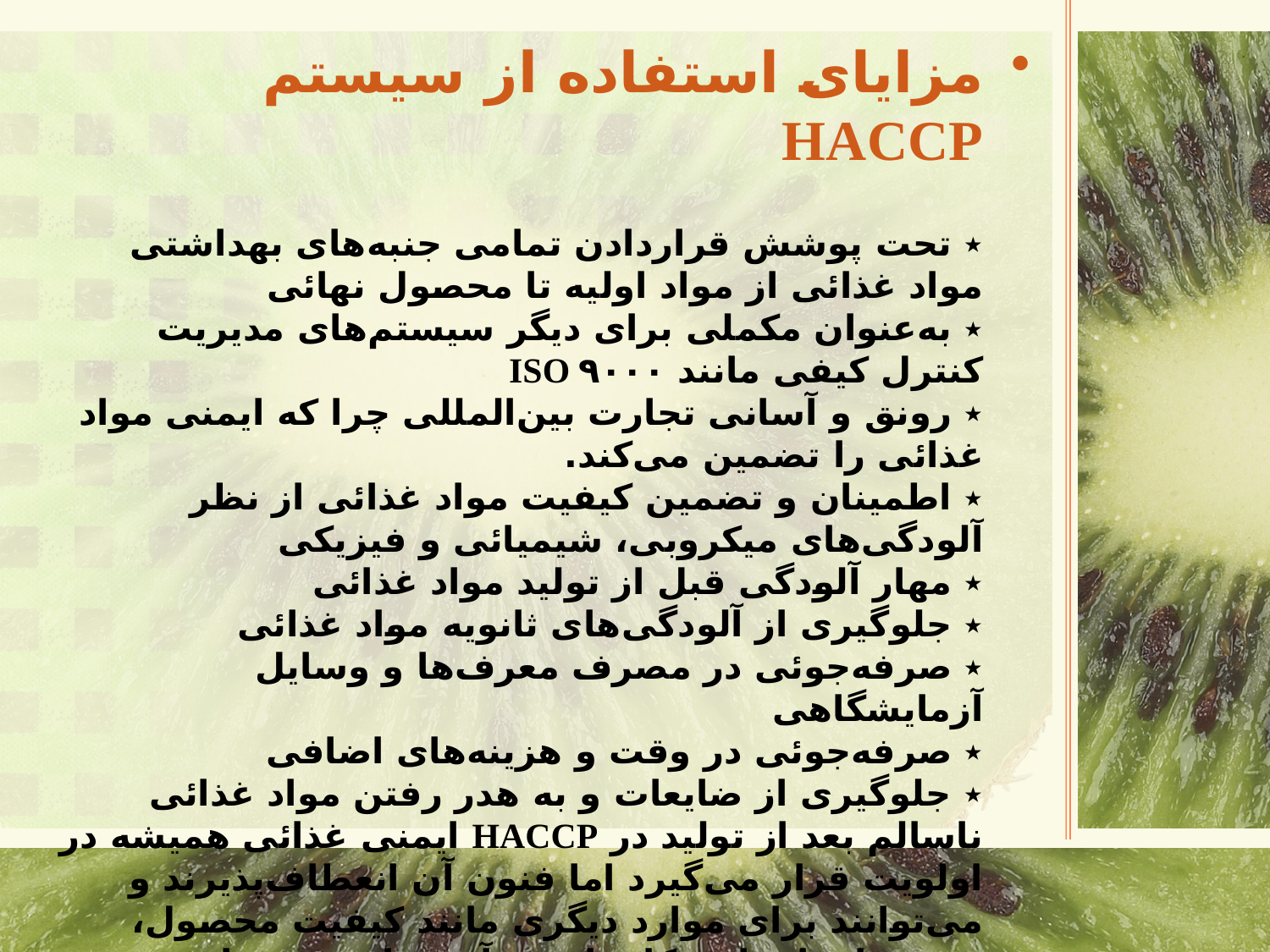

مزایای استفاده از سیستم HACCP
٭ تحت پوشش قراردادن تمامی جنبه‌های بهداشتی مواد غذائی از مواد اولیه تا محصول نهائی
٭ به‌عنوان مکملی برای دیگر سیستم‌های مدیریت کنترل کیفی مانند ISO ۹۰۰۰
٭ رونق و آسانی تجارت بین‌‌المللی چرا که ایمنی مواد غذائی را تضمین می‌کند.
٭ اطمینان و تضمین کیفیت مواد غذائی از نظر آلودگی‌های میکروبی، شیمیائی و فیزیکی
٭ مهار آلودگی قبل از تولید مواد غذائی
٭ جلوگیری از آلودگی‌های ثانویه مواد غذائی
٭ صرفه‌جوئی در مصرف معرف‌ها و وسایل آزمایشگاهی
٭ صرفه‌جوئی در وقت و هزینه‌های اضافی
٭ جلوگیری از ضایعات و به هدر رفتن مواد غذائی ناسالم بعد از تولید در HACCP ایمنی غذائی همیشه در اولویت قرار می‌گیرد اما فنون آن انعطاف‌پذیرند و می‌توانند برای موارد دیگری مانند کیفیت محصول، روش‌های اجرائی کارها و فرآوردهای غیرغذائی نیز به‌کار گرفته شوند.
#